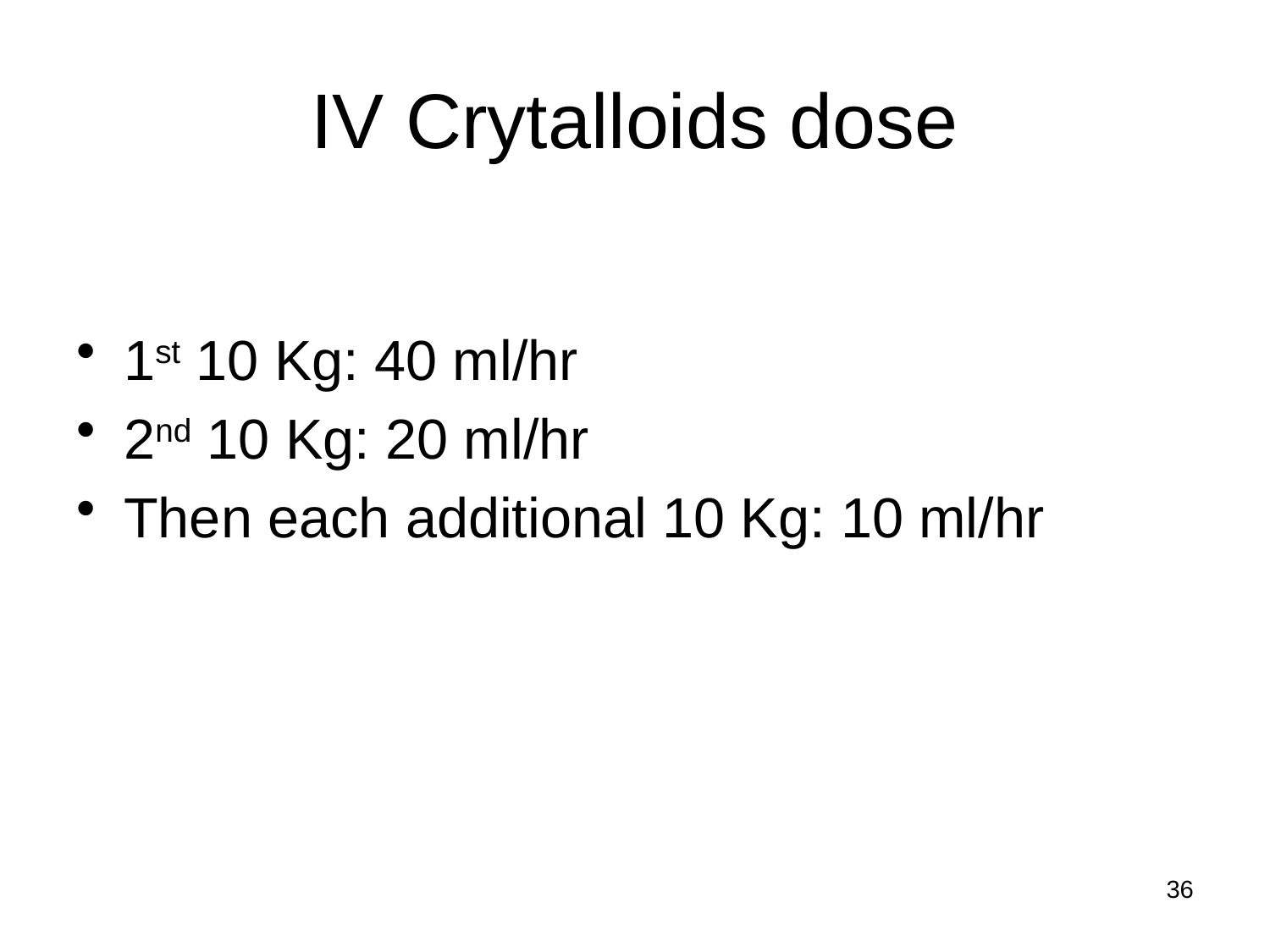

# IV Crytalloids dose
1st 10 Kg: 40 ml/hr
2nd 10 Kg: 20 ml/hr
Then each additional 10 Kg: 10 ml/hr
36